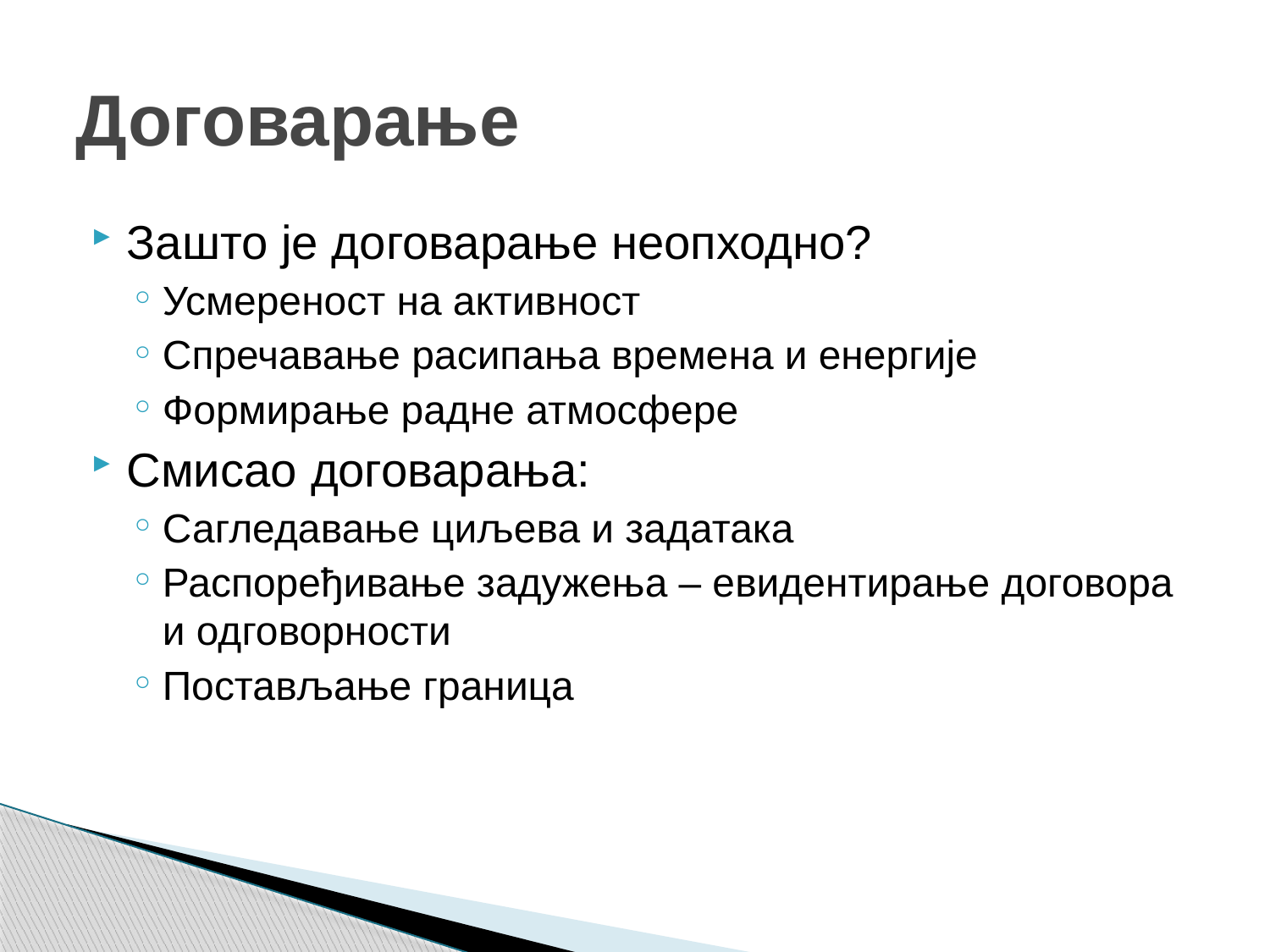

# Договарање
Зашто је договарање неопходно?
Усмереност на активност
Спречавање расипања времена и енергије
Формирање радне атмосфере
Смисао договарања:
Сагледавање циљева и задатака
Распоређивање задужења – евидентирање договора и одговорности
Постављање граница